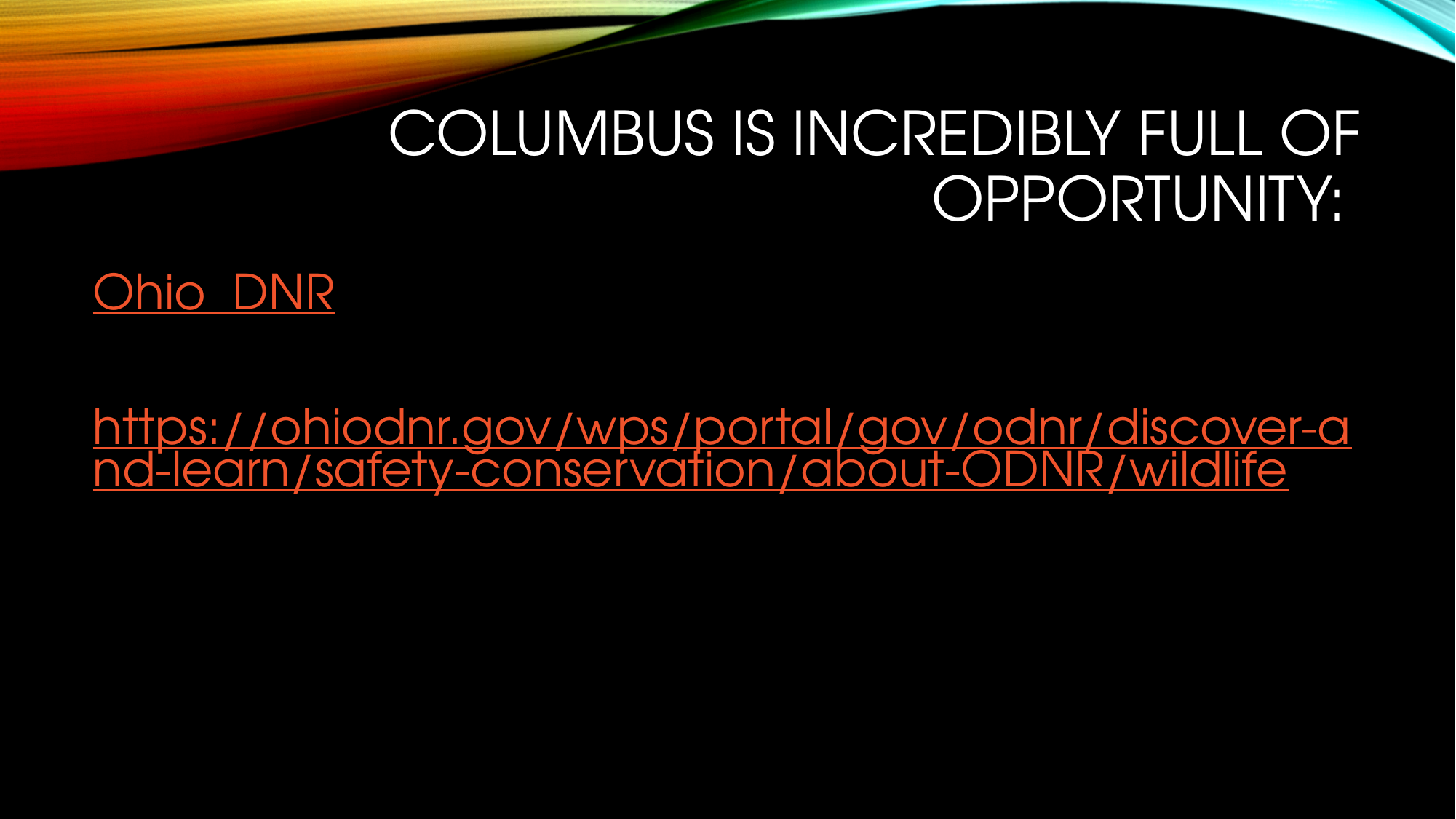

# Columbus is incredibly full of opportunity:
Ohio  DNR

https://ohiodnr.gov/wps/portal/gov/odnr/discover-and-learn/safety-conservation/about-ODNR/wildlife